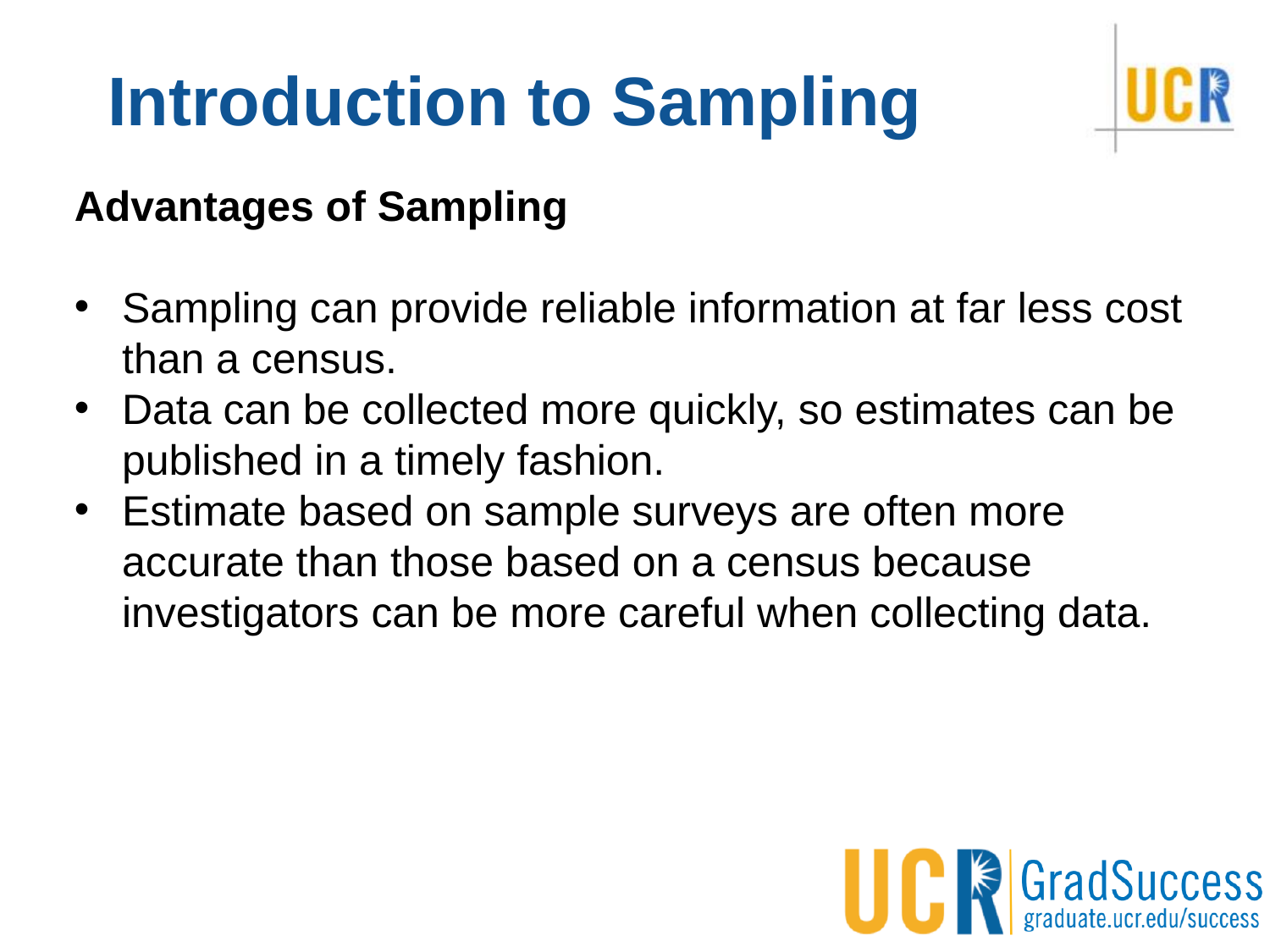

# Introduction to Sampling
Advantages of Sampling

Sampling can provide reliable information at far less cost than a census.
Data can be collected more quickly, so estimates can be published in a timely fashion.
Estimate based on sample surveys are often more accurate than those based on a census because investigators can be more careful when collecting data.